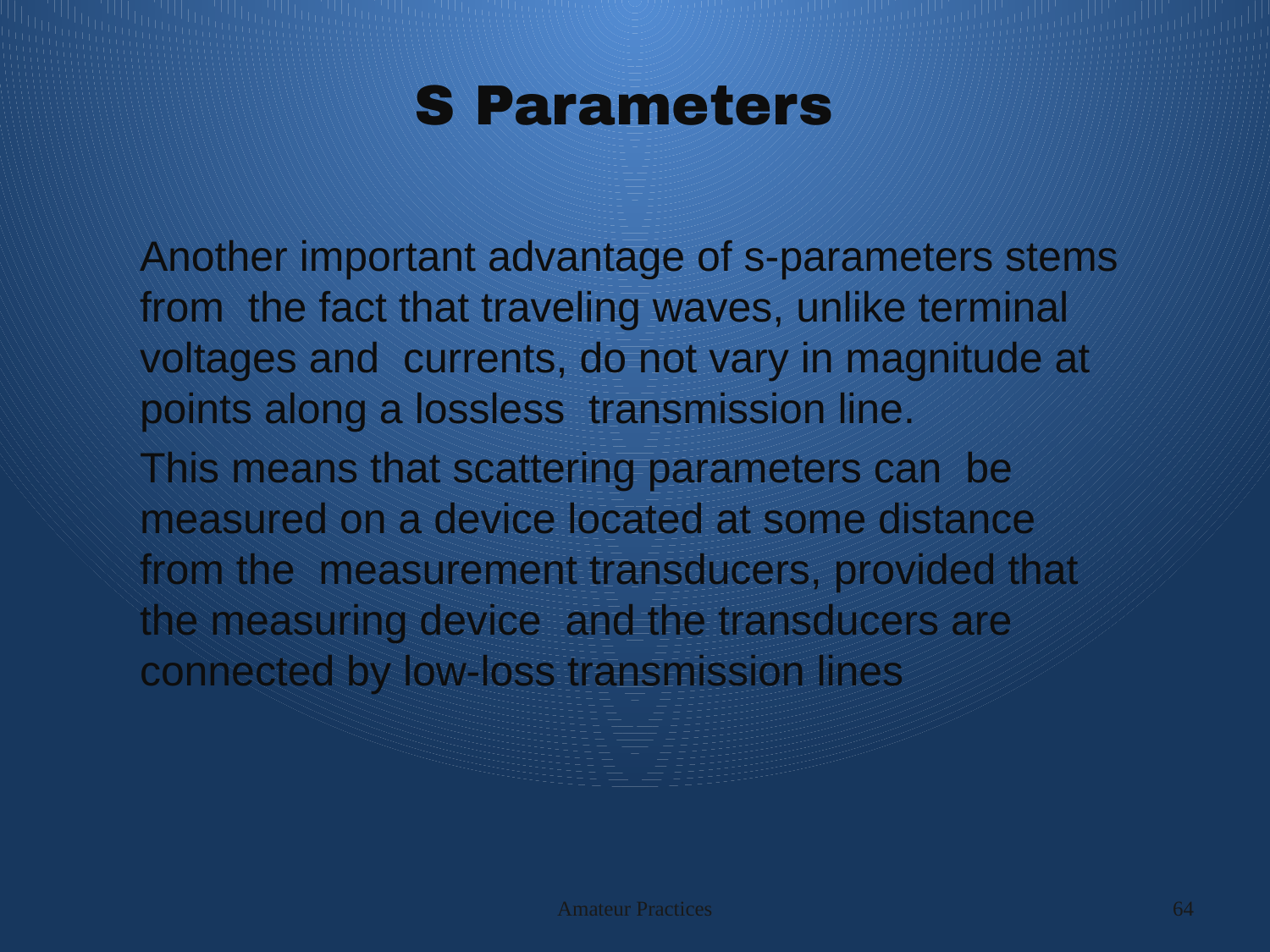

# S Parameters
Another important advantage of s-parameters stems from  the fact that traveling waves, unlike terminal voltages and  currents, do not vary in magnitude at points along a lossless  transmission line.
This means that scattering parameters can  be measured on a device located at some distance from the  measurement transducers, provided that the measuring device  and the transducers are connected by low-loss transmission lines
Amateur Practices
64